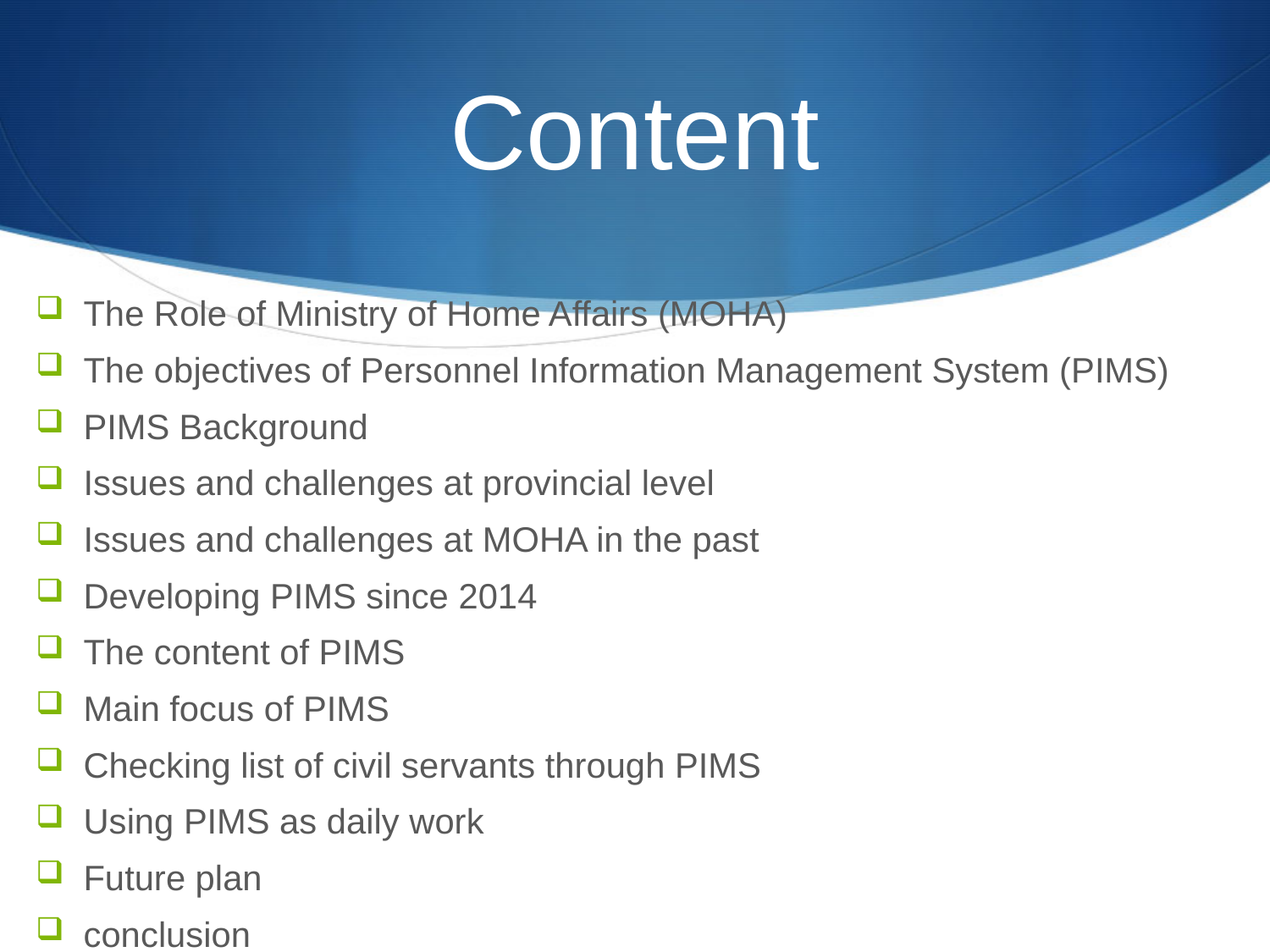

# Content
The Role of Ministry of Home Affairs (MOHA)
The objectives of Personnel Information Management System (PIMS)
PIMS Background
Issues and challenges at provincial level
Issues and challenges at MOHA in the past
Developing PIMS since 2014
The content of PIMS
Main focus of PIMS
Checking list of civil servants through PIMS
Using PIMS as daily work
Future plan
conclusion